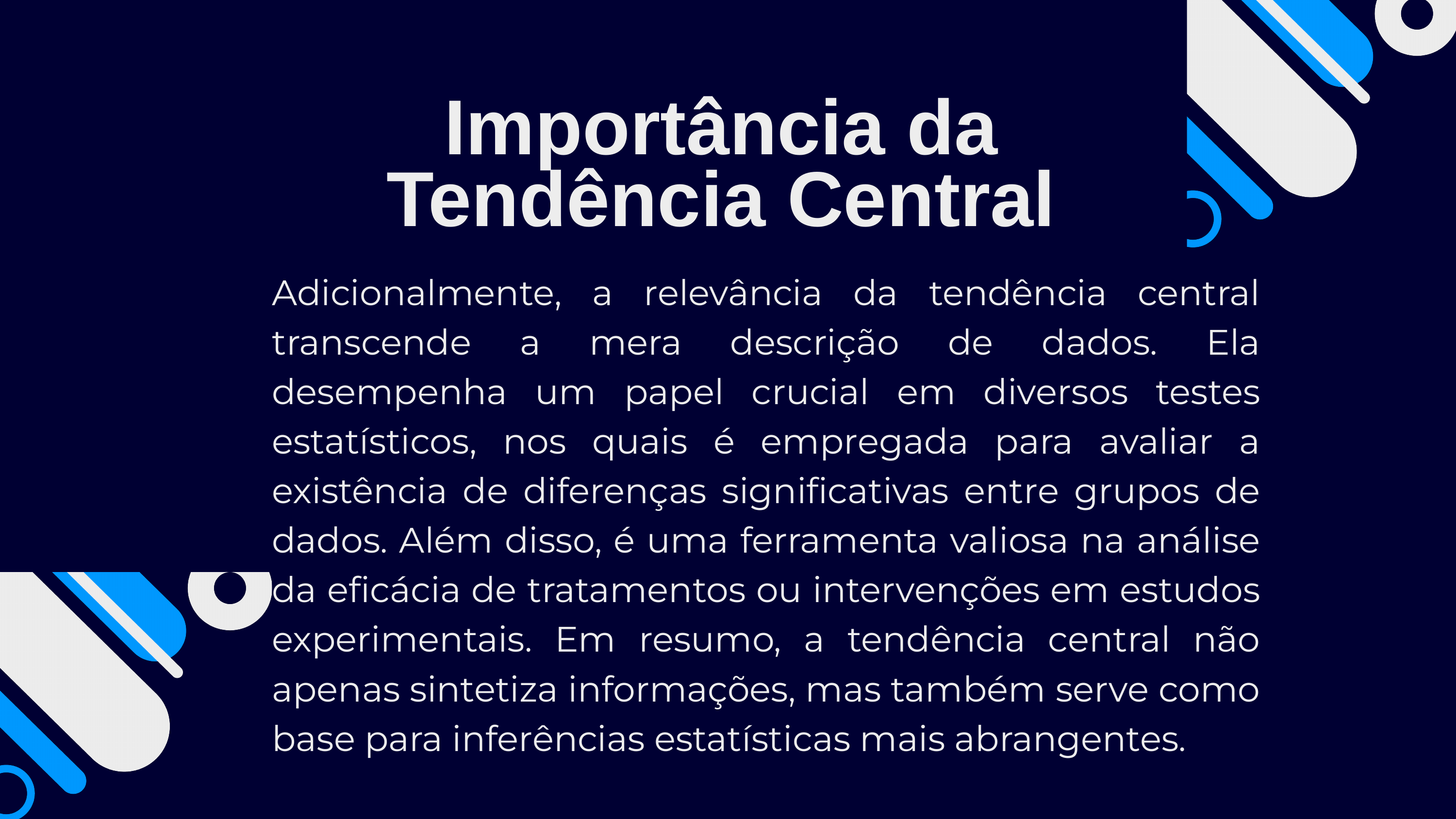

Importância da Tendência Central

Adicionalmente, a relevância da tendência central transcende a mera descrição de dados. Ela desempenha um papel crucial em diversos testes estatísticos, nos quais é empregada para avaliar a existência de diferenças significativas entre grupos de dados. Além disso, é uma ferramenta valiosa na análise da eficácia de tratamentos ou intervenções em estudos experimentais. Em resumo, a tendência central não apenas sintetiza informações, mas também serve como base para inferências estatísticas mais abrangentes.